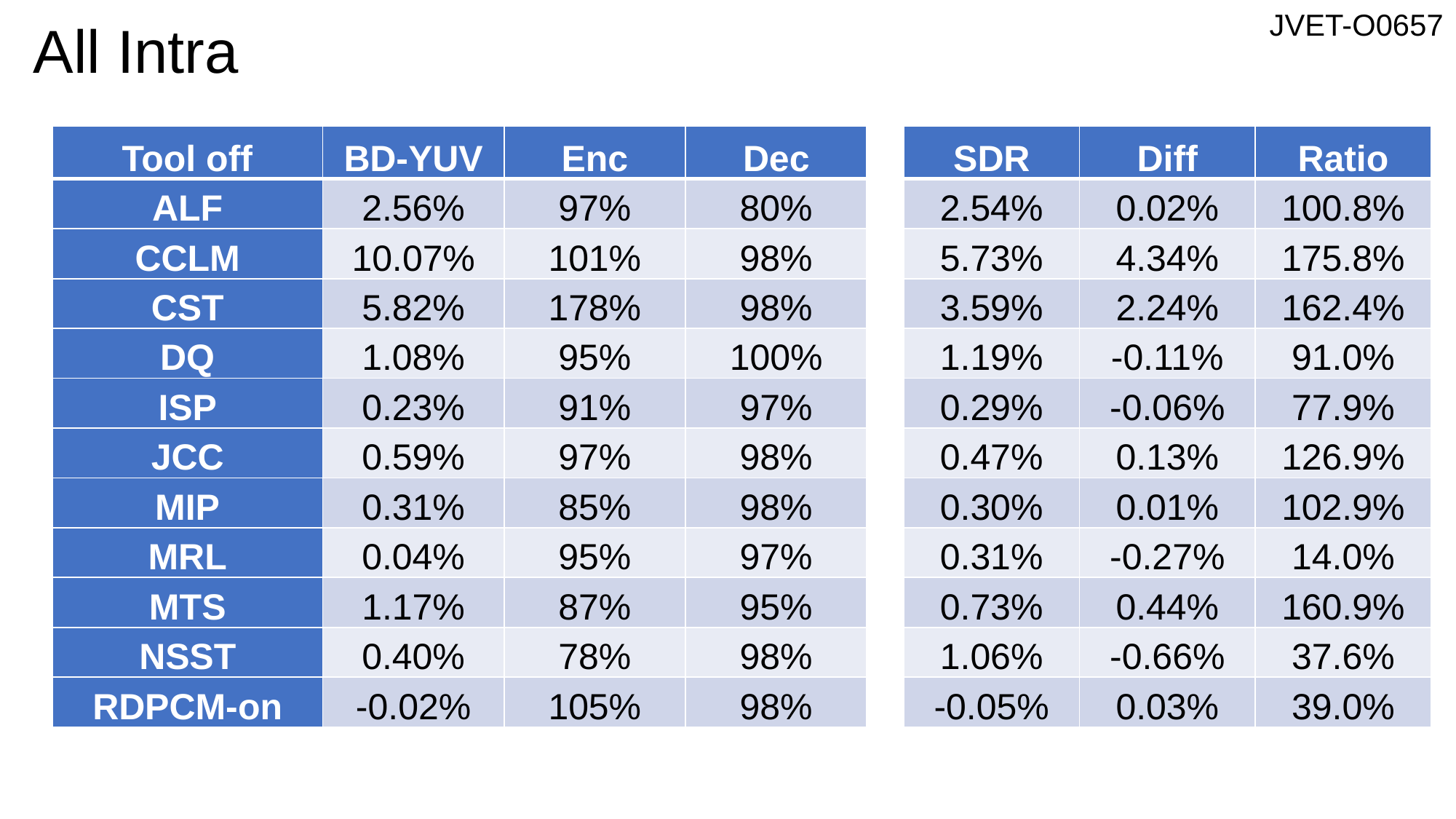

JVET-O0657
All Intra
| Tool off | BD-YUV | Enc | Dec |
| --- | --- | --- | --- |
| ALF | 2.56% | 97% | 80% |
| CCLM | 10.07% | 101% | 98% |
| CST | 5.82% | 178% | 98% |
| DQ | 1.08% | 95% | 100% |
| ISP | 0.23% | 91% | 97% |
| JCC | 0.59% | 97% | 98% |
| MIP | 0.31% | 85% | 98% |
| MRL | 0.04% | 95% | 97% |
| MTS | 1.17% | 87% | 95% |
| NSST | 0.40% | 78% | 98% |
| RDPCM-on | -0.02% | 105% | 98% |
| SDR | Diff | Ratio |
| --- | --- | --- |
| 2.54% | 0.02% | 100.8% |
| 5.73% | 4.34% | 175.8% |
| 3.59% | 2.24% | 162.4% |
| 1.19% | -0.11% | 91.0% |
| 0.29% | -0.06% | 77.9% |
| 0.47% | 0.13% | 126.9% |
| 0.30% | 0.01% | 102.9% |
| 0.31% | -0.27% | 14.0% |
| 0.73% | 0.44% | 160.9% |
| 1.06% | -0.66% | 37.6% |
| -0.05% | 0.03% | 39.0% |